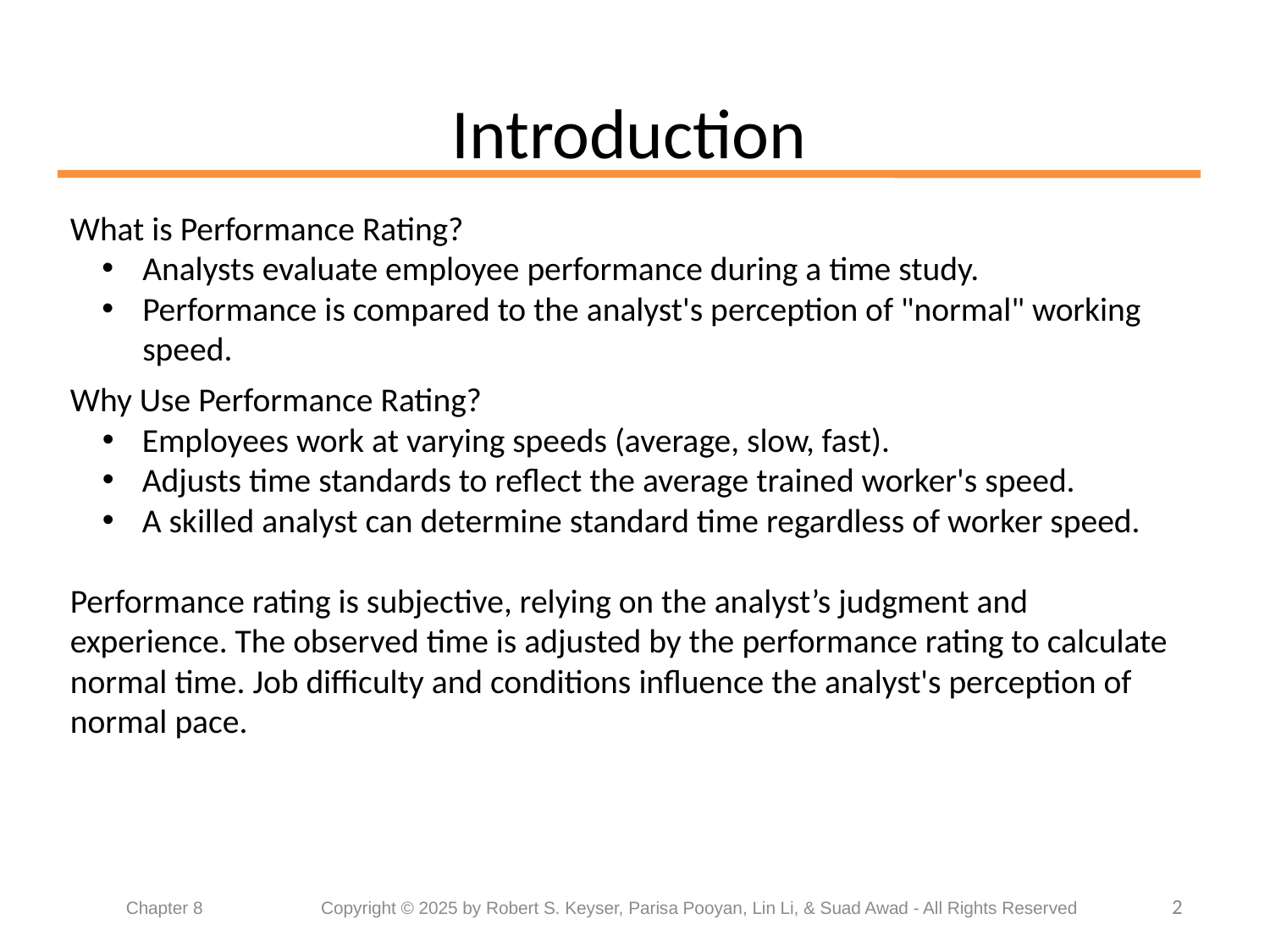

# Introduction

What is Performance Rating?
Analysts evaluate employee performance during a time study.
Performance is compared to the analyst's perception of "normal" working speed.
Why Use Performance Rating?
Employees work at varying speeds (average, slow, fast).
Adjusts time standards to reflect the average trained worker's speed.
A skilled analyst can determine standard time regardless of worker speed.

Performance rating is subjective, relying on the analyst’s judgment and experience. The observed time is adjusted by the performance rating to calculate normal time. Job difficulty and conditions influence the analyst's perception of normal pace.
2
Chapter 8	              Copyright © 2025 by Robert S. Keyser, Parisa Pooyan, Lin Li, & Suad Awad - All Rights Reserved